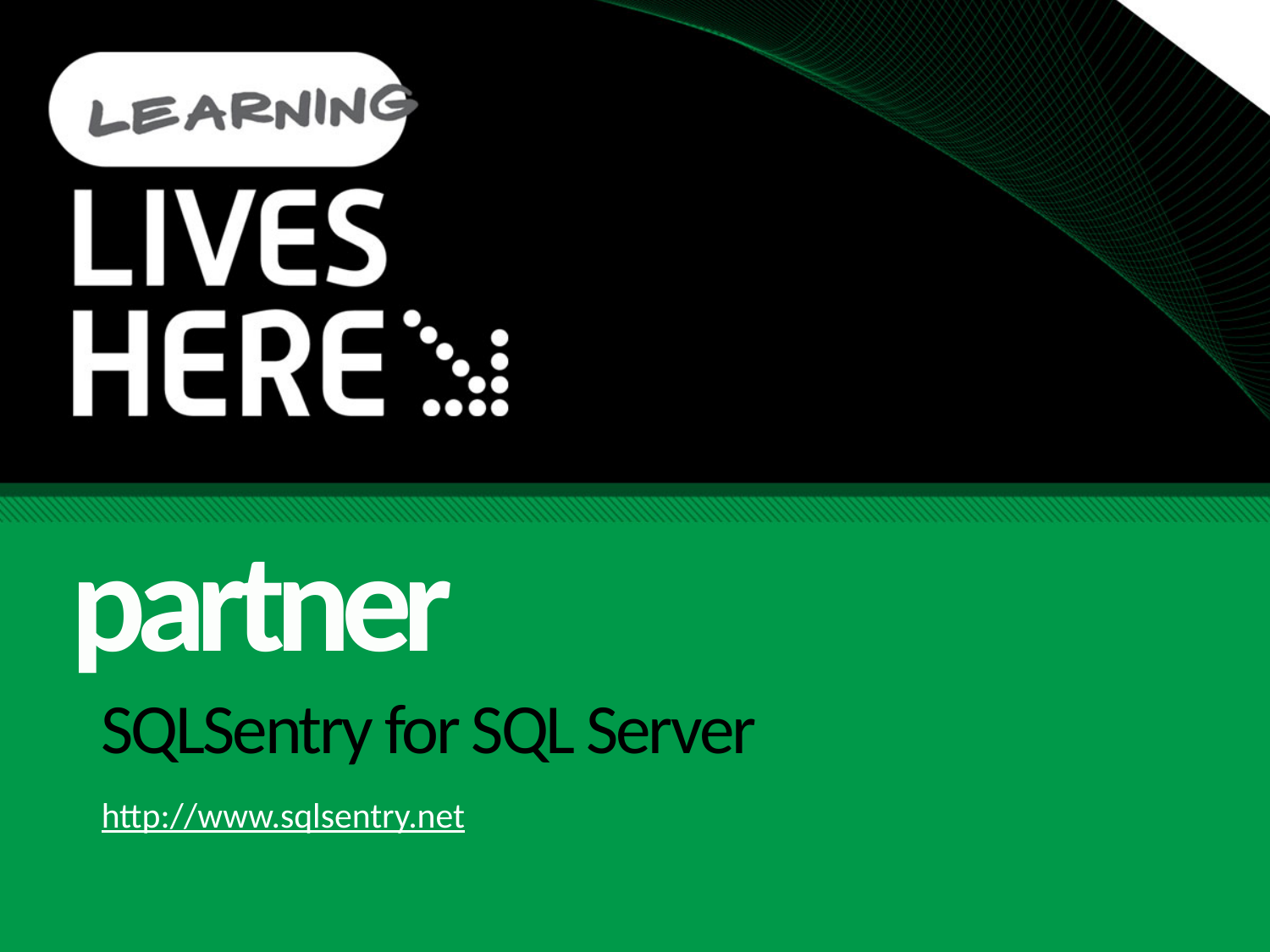

partner
# SQLSentry for SQL Server
http://www.sqlsentry.net